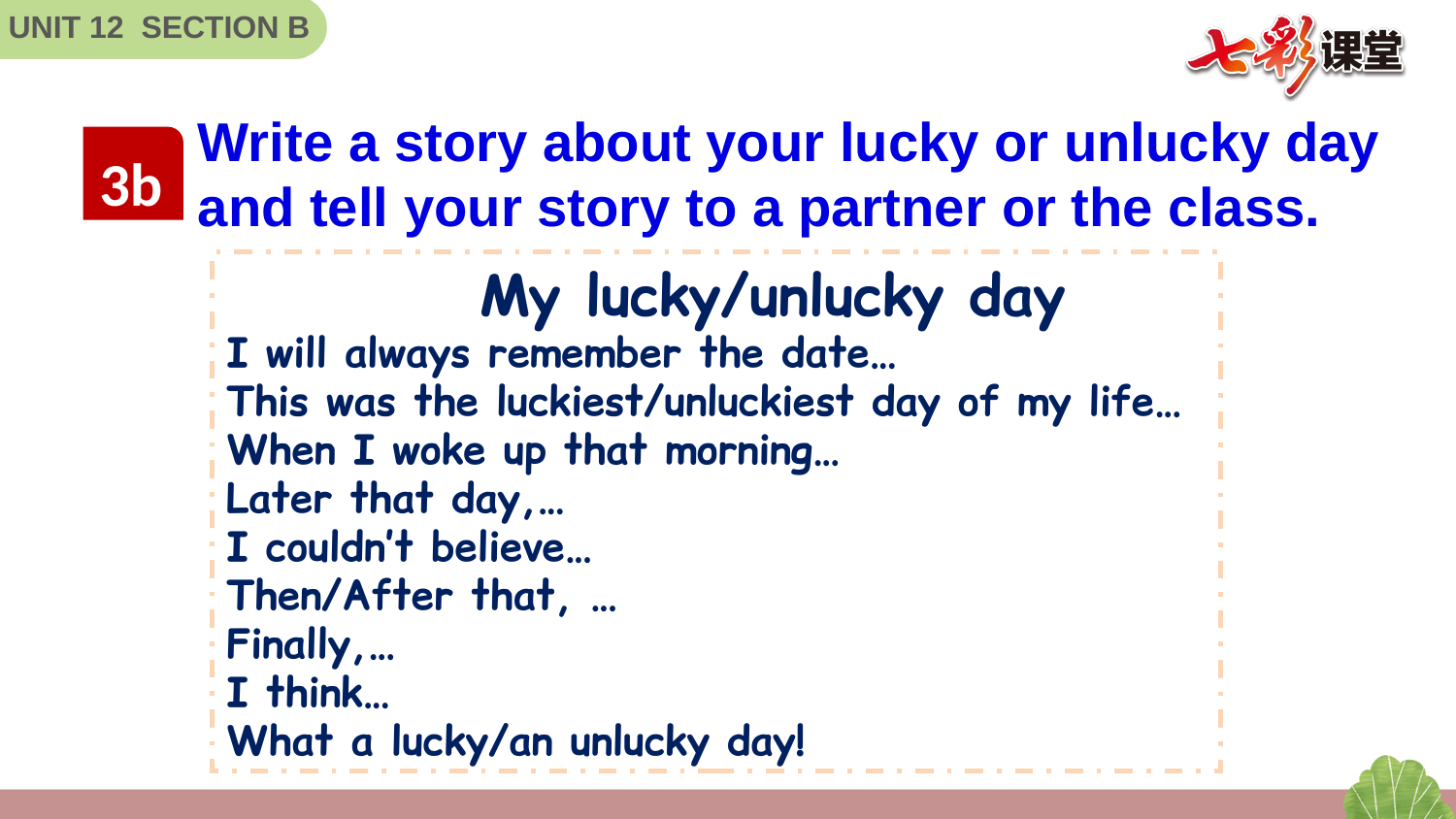

Write a story about your lucky or unlucky day and tell your story to a partner or the class.
3b
                  My lucky/unlucky day
I will always remember the date…
This was the luckiest/unluckiest day of my life…
When I woke up that morning…
Later that day,…
I couldn’t believe…
Then/After that, …
Finally,…
I think…
What a lucky/an unlucky day!